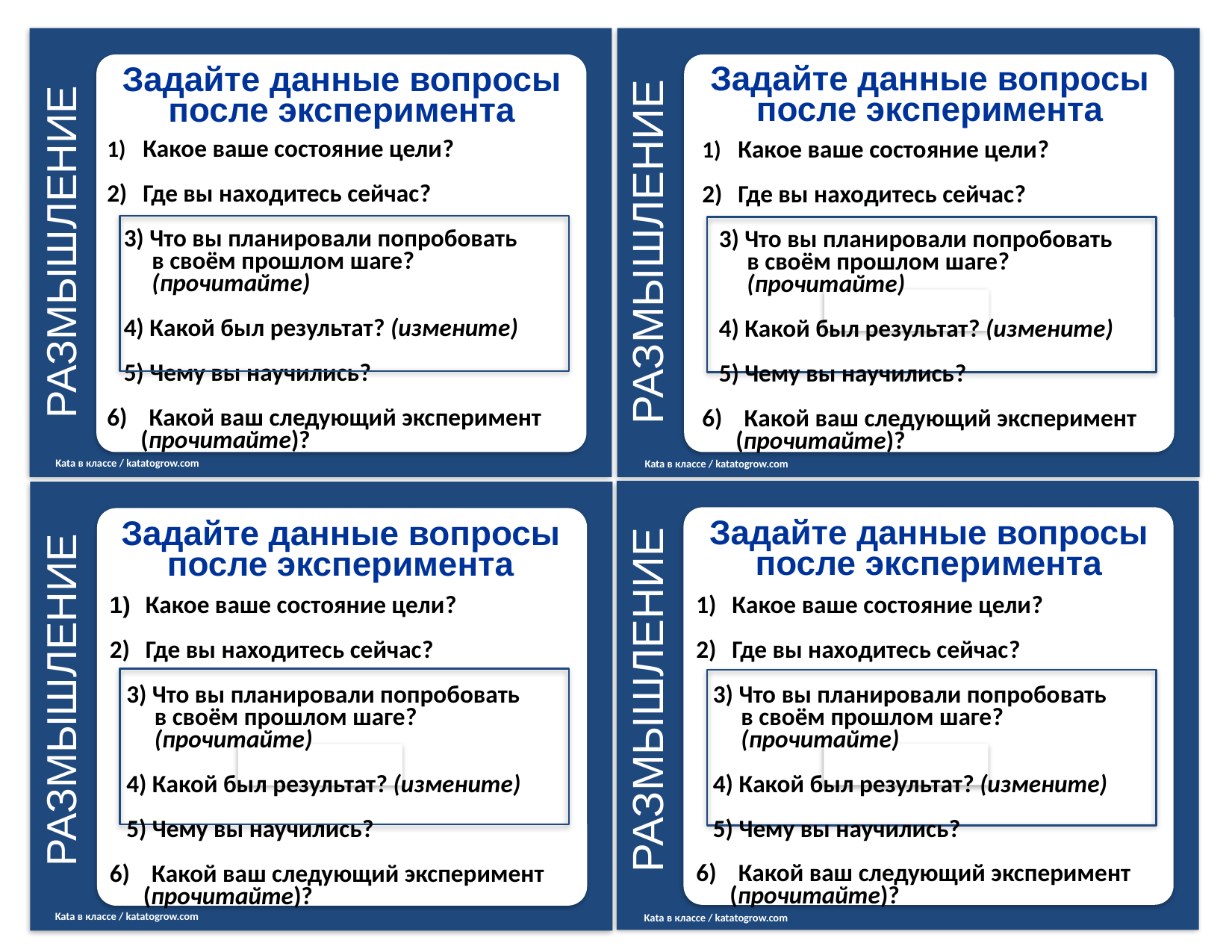

Задайте данные вопросы после эксперимента
1)	Какое ваше состояние цели?

2)	Где вы находитесь сейчас?

   3) Что вы планировали попробовать
        в своём прошлом шаге?
        (прочитайте)

   4) Какой был результат? (измените)

   5) Чему вы научились?

Какой ваш следующий эксперимент
      (прочитайте)?

РАЗМЫШЛЕНИЕ
Kata в классе / katatogrow.com

Задайте данные вопросы после эксперимента

РАЗМЫШЛЕНИЕ

Kata в классе / katatogrow.com

Задайте данные вопросы после эксперимента
РАЗМЫШЛЕНИЕ

Kata в классе / katatogrow.com

Задайте данные вопросы после эксперимента

РАЗМЫШЛЕНИЕ

Kata в классе / katatogrow.com
1)	Какое ваше состояние цели?

2)	Где вы находитесь сейчас?

   3) Что вы планировали попробовать
        в своём прошлом шаге?
        (прочитайте)

   4) Какой был результат? (измените)

   5) Чему вы научились?

Какой ваш следующий эксперимент
      (прочитайте)?
1)	Какое ваше состояние цели?

2)	Где вы находитесь сейчас?

   3) Что вы планировали попробовать
        в своём прошлом шаге?
        (прочитайте)

   4) Какой был результат? (измените)

   5) Чему вы научились?

Какой ваш следующий эксперимент
      (прочитайте)?
1)	Какое ваше состояние цели?

2)	Где вы находитесь сейчас?

   3) Что вы планировали попробовать
        в своём прошлом шаге?
        (прочитайте)

   4) Какой был результат? (измените)

   5) Чему вы научились?

Какой ваш следующий эксперимент
      (прочитайте)?